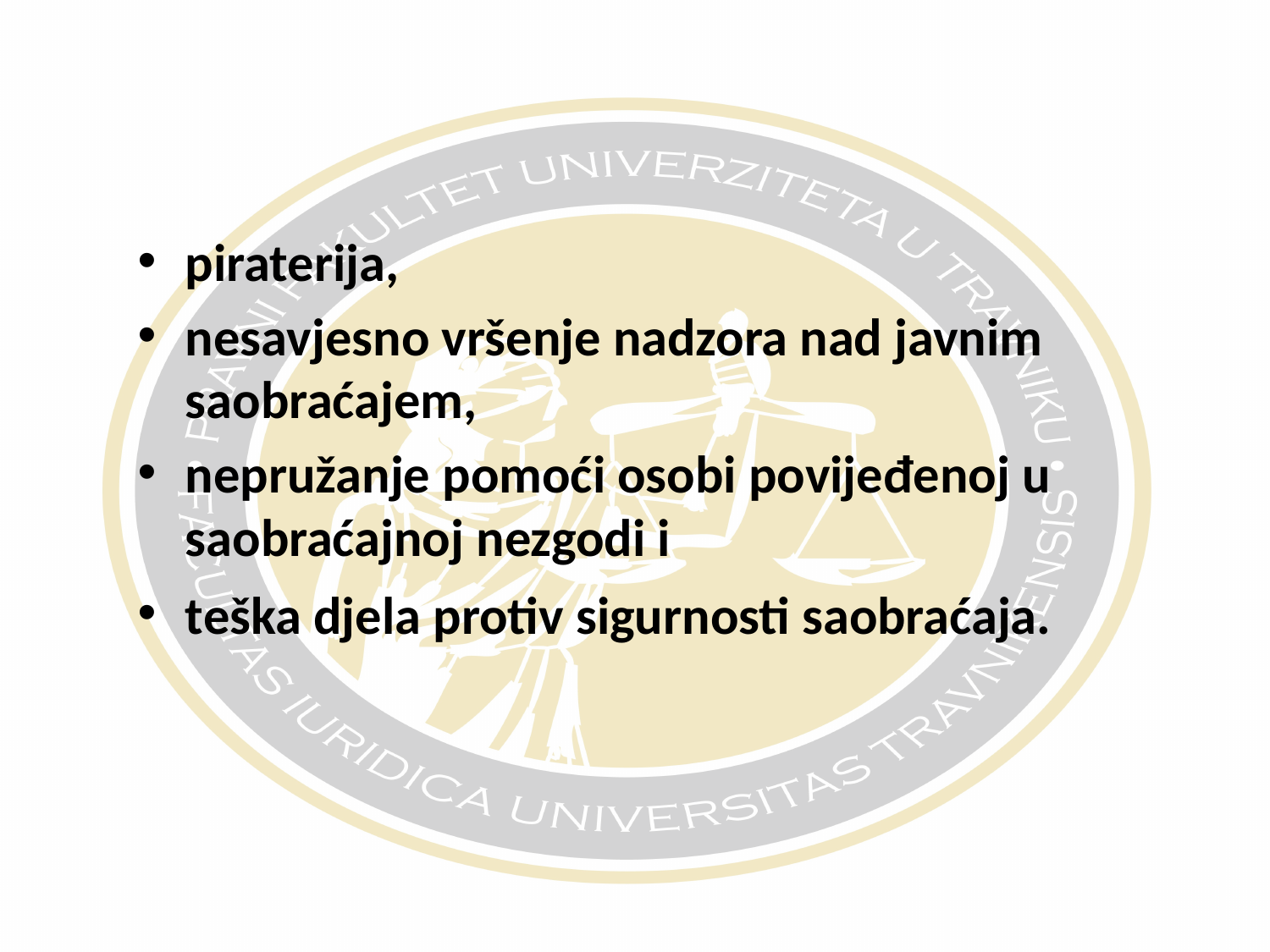

#
piraterija,
nesavjesno vršenje nadzora nad javnim saobraćajem,
nepružanje pomoći osobi povijeđenoj u saobraćajnoj nezgodi i
teška djela protiv sigurnosti saobraćaja.